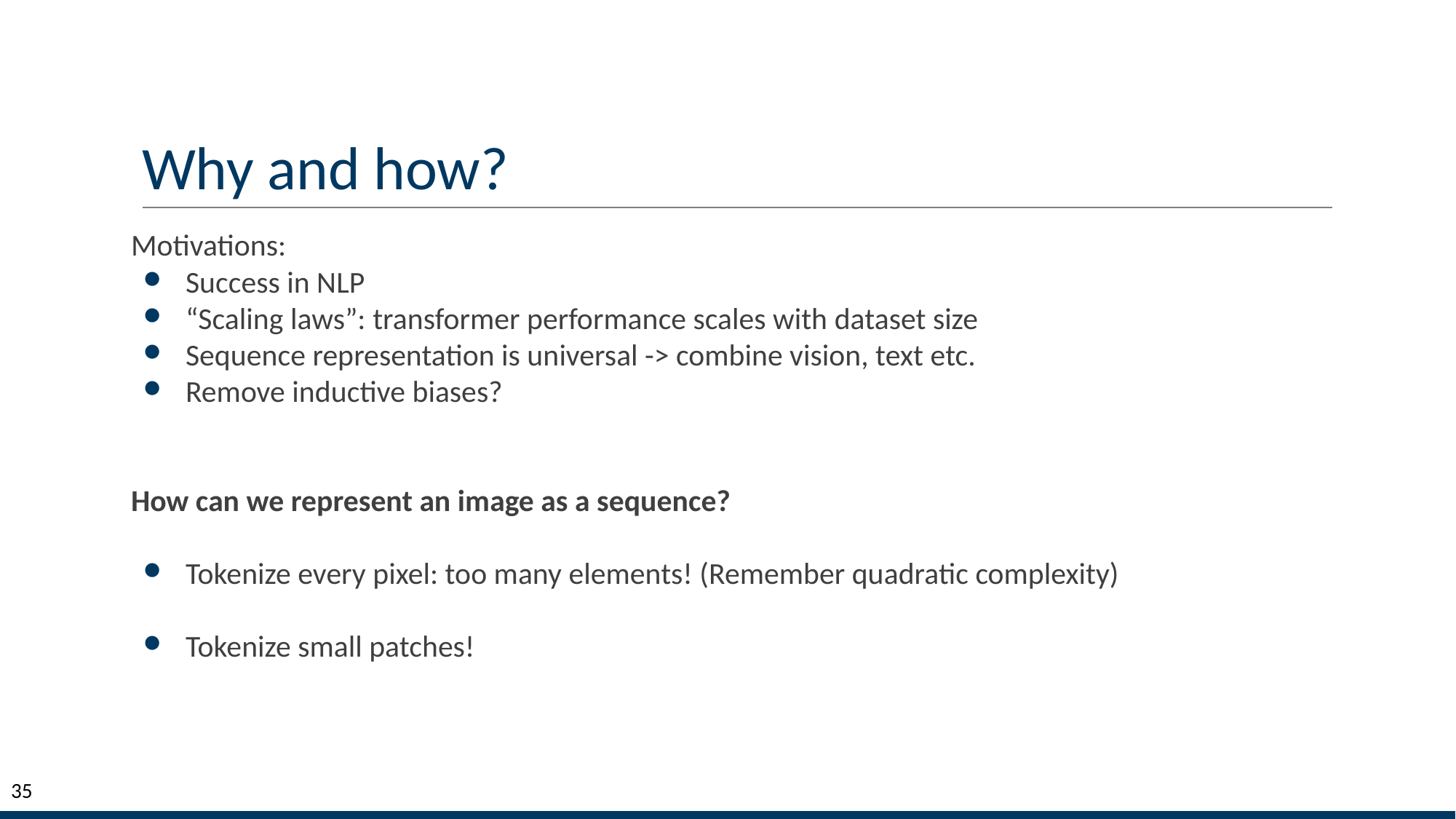

# Why and how?
Motivations:
Success in NLP
“Scaling laws”: transformer performance scales with dataset size
Sequence representation is universal -> combine vision, text etc.
Remove inductive biases?

How can we represent an image as a sequence?
Tokenize every pixel: too many elements! (Remember quadratic complexity)
Tokenize small patches!
35